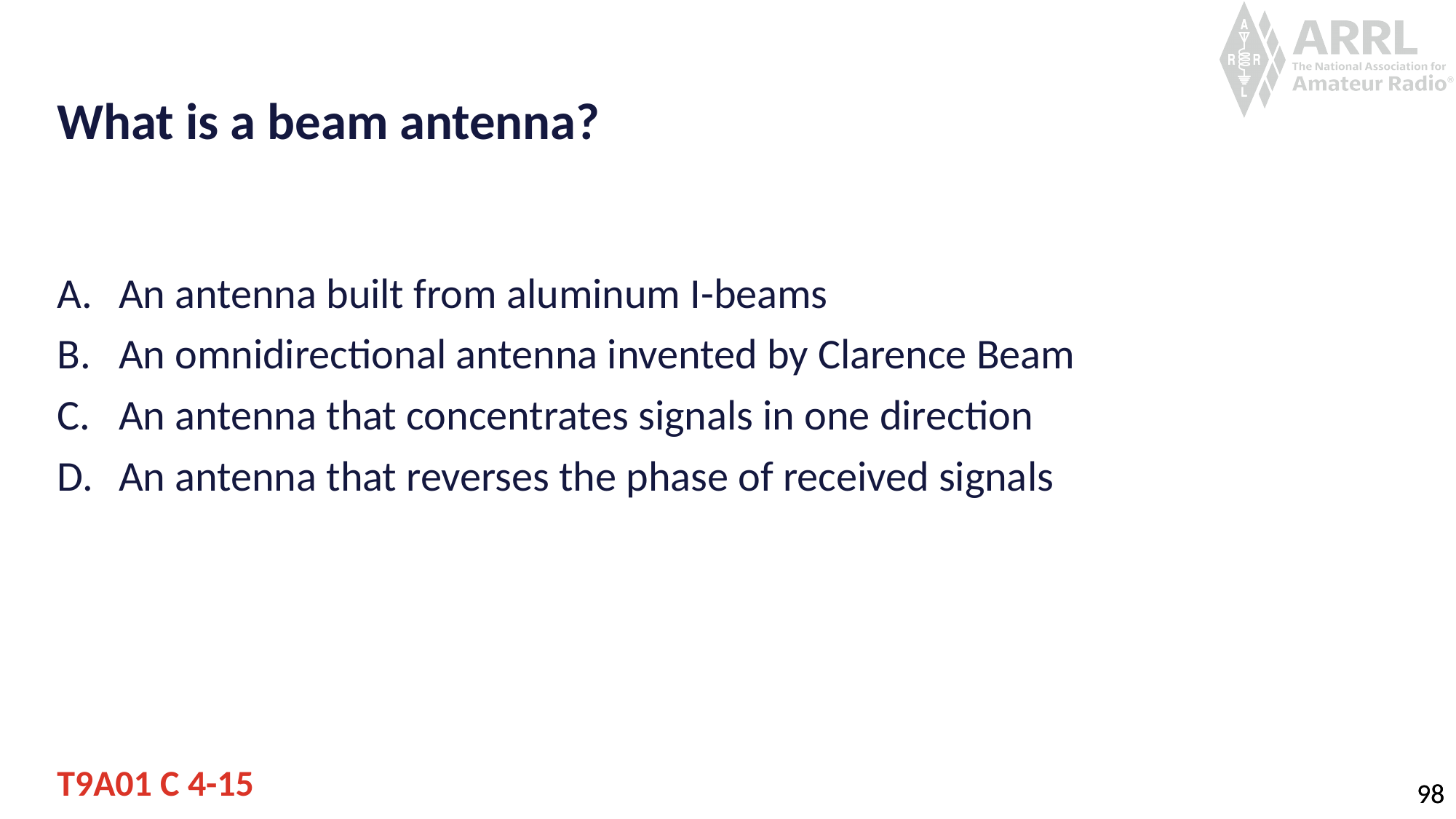

# What is a beam antenna?
An antenna built from aluminum I-beams
An omnidirectional antenna invented by Clarence Beam
An antenna that concentrates signals in one direction
An antenna that reverses the phase of received signals
T9A01 C 4-15